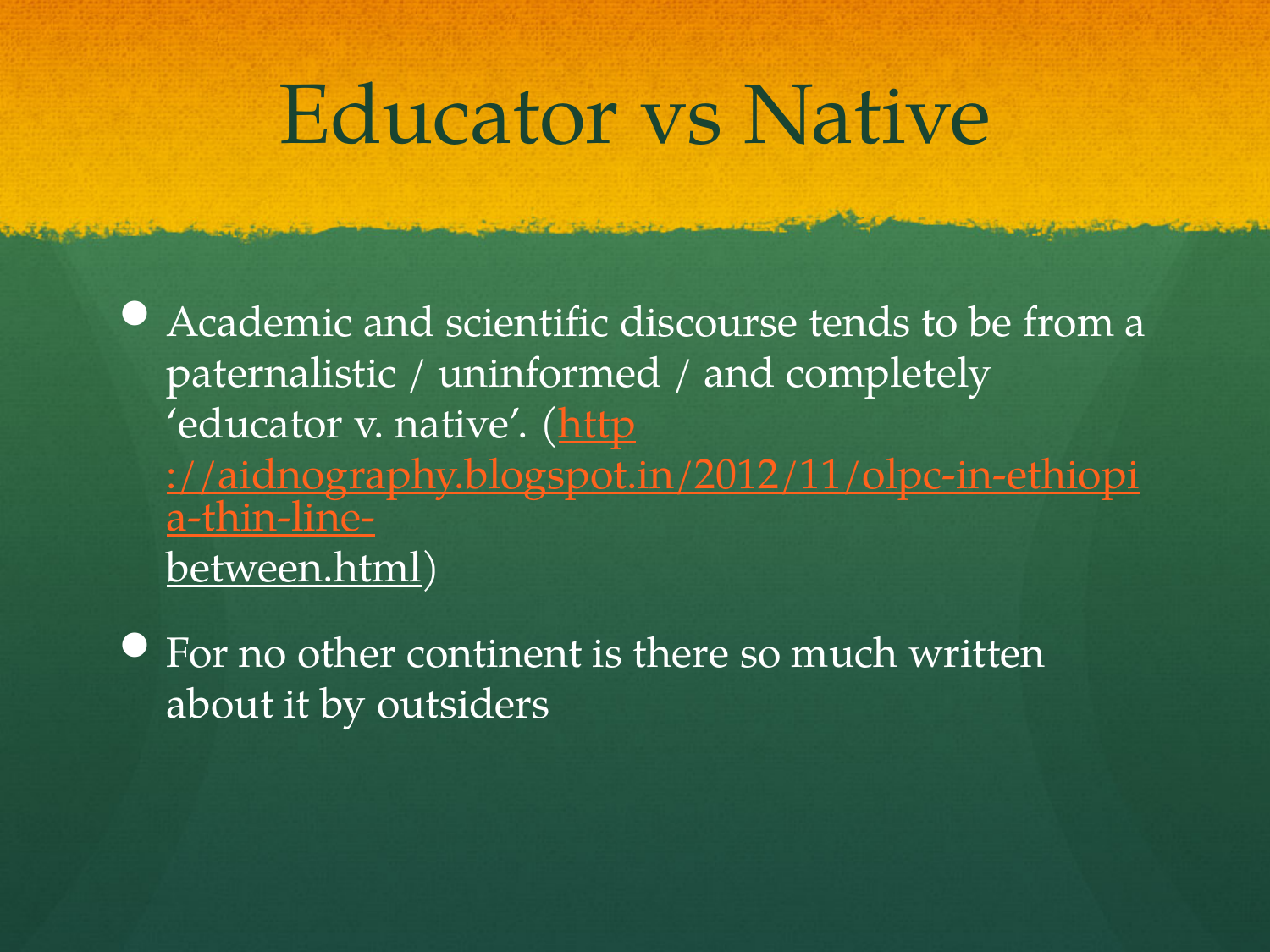

# Educator vs Native
Academic and scientific discourse tends to be from a paternalistic / uninformed / and completely ‘educator v. native’. (http://aidnography.blogspot.in/2012/11/olpc-in-ethiopia-thin-line-between.html)
For no other continent is there so much written about it by outsiders